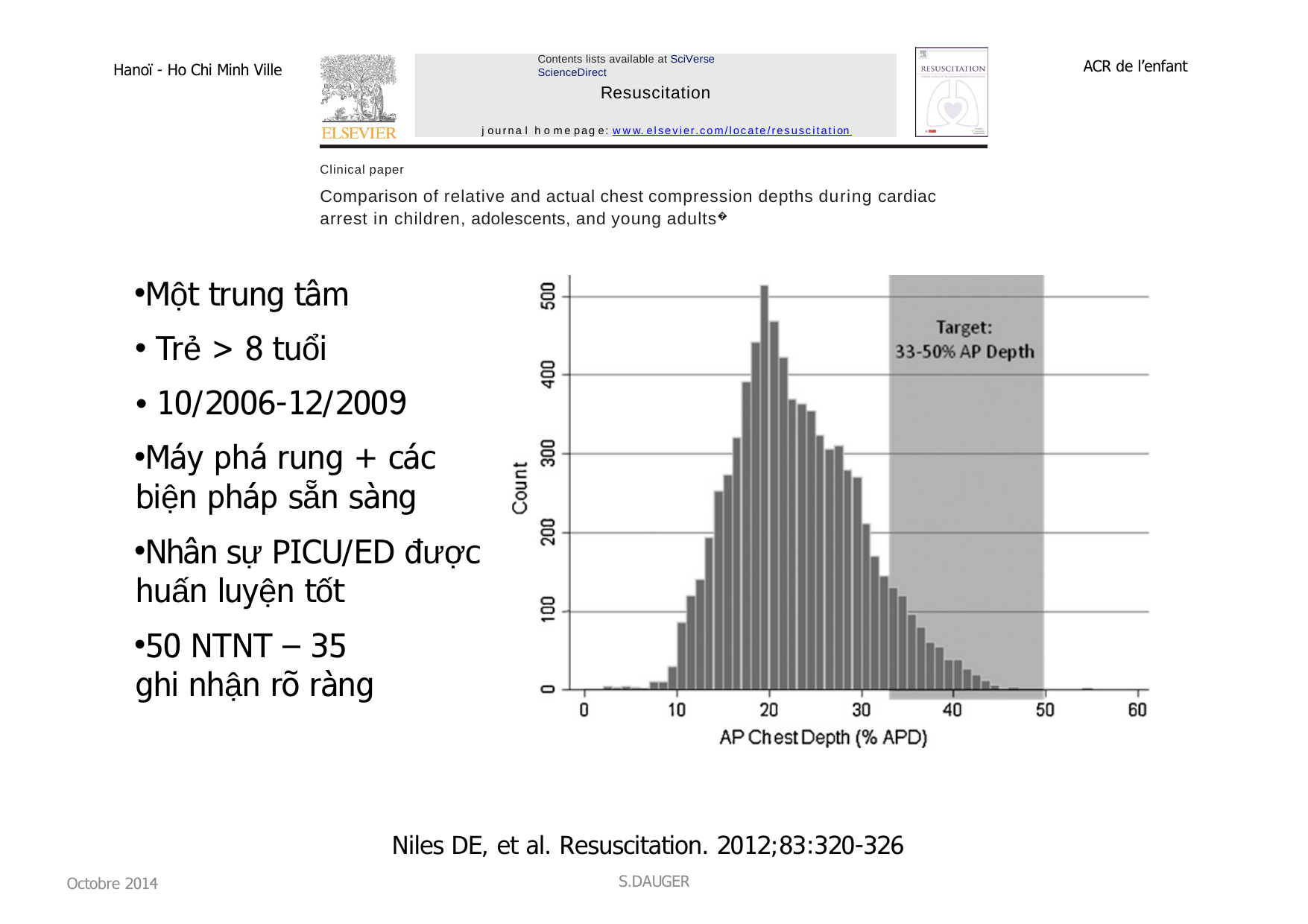

Contents lists available at SciVerse ScienceDirect

ACR de l’enfant
Hanoï - Ho Chi Minh Ville
Resuscitation
j ourna l  h o me pag e: www. elsevier.com/locate/resuscitation

Clinical paper
Comparison of relative and actual chest compression depths during cardiac arrest in children, adolescents, and young adults�

Một trung tâm

Trẻ > 8 tuổi

• 10/2006-12/2009

Máy phá rung + các biện pháp sẵn sàng

Nhân sự PICU/ED được huấn luyện tốt

50 NTNT – 35 ghi nhận rõ ràng

Niles DE, et al. Resuscitation. 2012;83:320-326
Octobre 2014
S.DAUGER